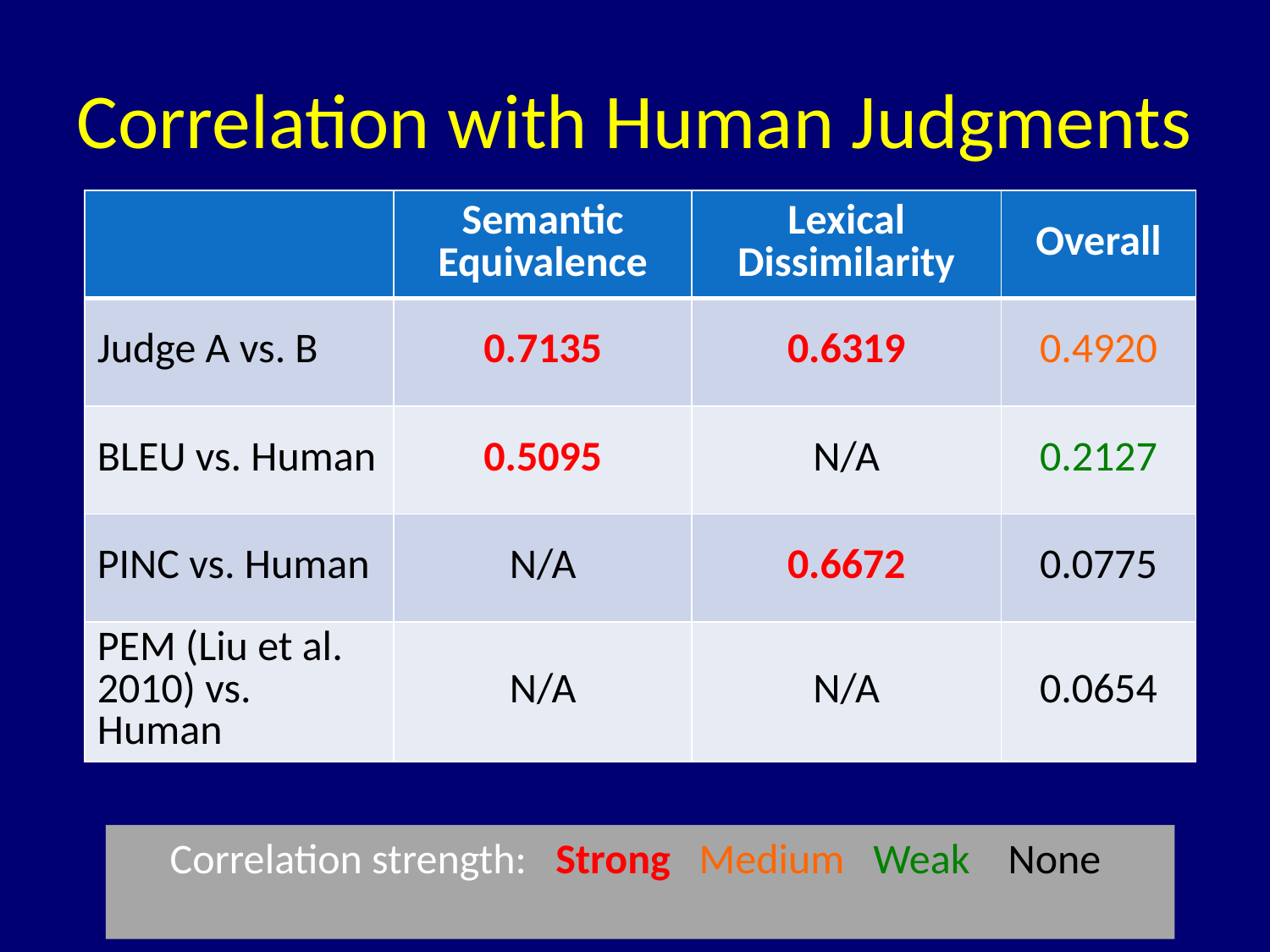

# Correlation with Human Judgments
|  | Semantic Equivalence | Lexical Dissimilarity | Overall |
| --- | --- | --- | --- |
| Judge A vs. B | 0.7135 | 0.6319 | 0.4920 |
| BLEU vs. Human | 0.5095 | N/A | 0.2127 |
| PINC vs. Human | N/A | 0.6672 | 0.0775 |
| PEM (Liu et al. 2010) vs. Human | N/A | N/A | 0.0654 |
Correlation strength:   Strong   Medium   Weak    None